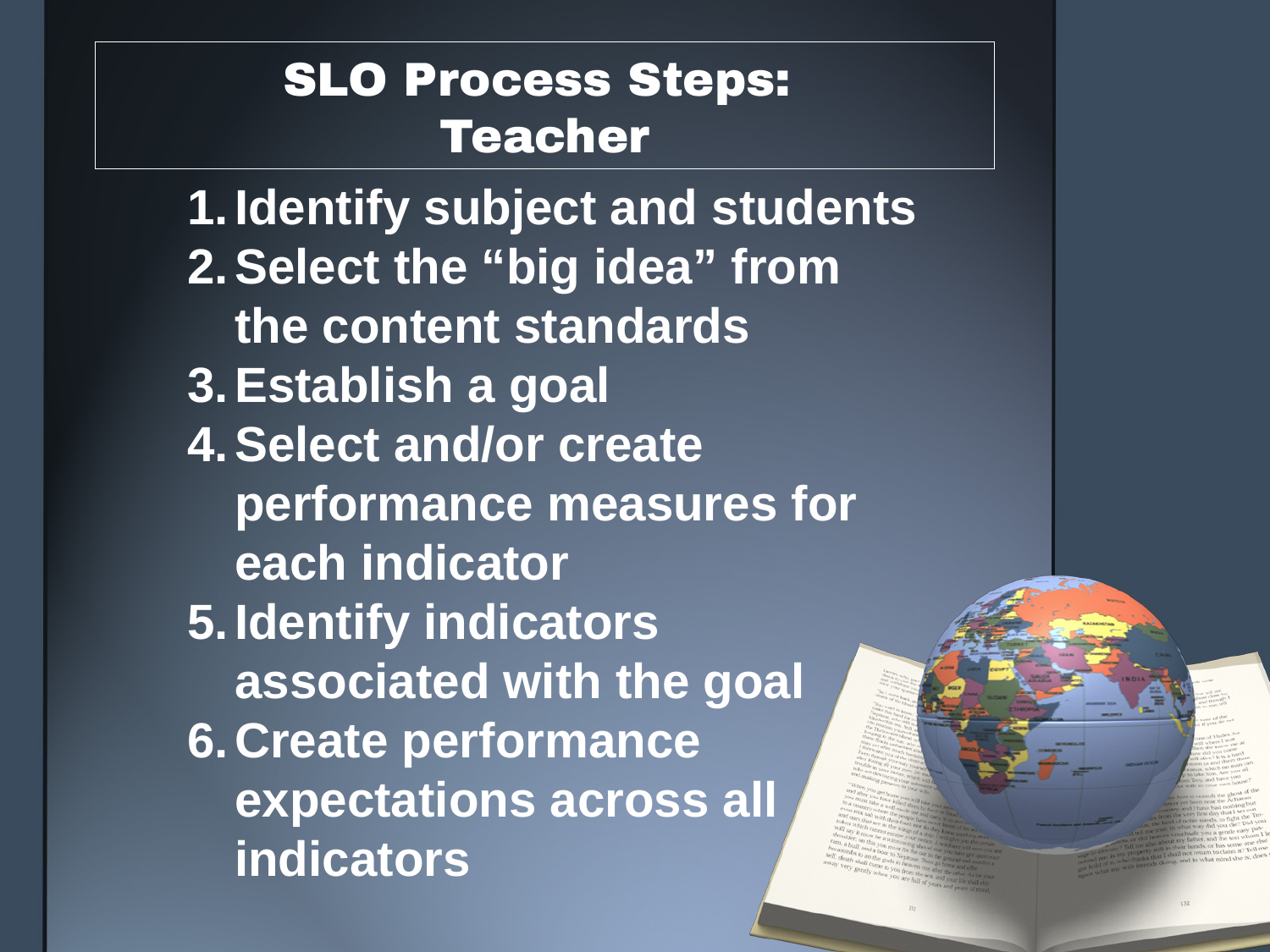

SLO Process Steps:
Teacher
Identify subject and students
Select the “big idea” from the content standards
Establish a goal
Select and/or create performance measures for each indicator
Identify indicators associated with the goal
Create performance expectations across all indicators